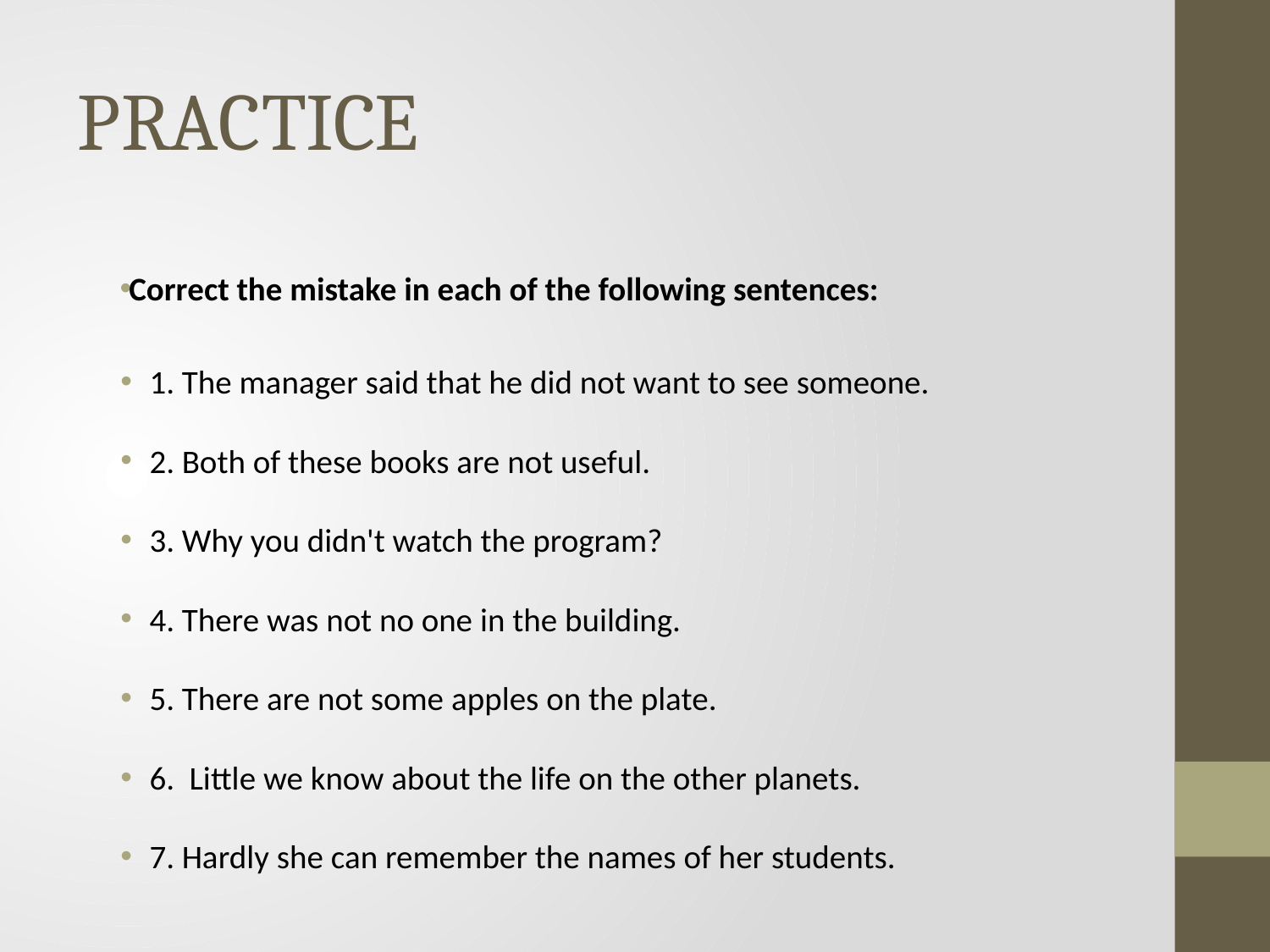

# PRACTICE
Correct the mistake in each of the following sentences:
1. The manager said that he did not want to see someone.
2. Both of these books are not useful.
3. Why you didn't watch the program?
4. There was not no one in the building.
5. There are not some apples on the plate.
6.  Little we know about the life on the other planets.
7. Hardly she can remember the names of her students.